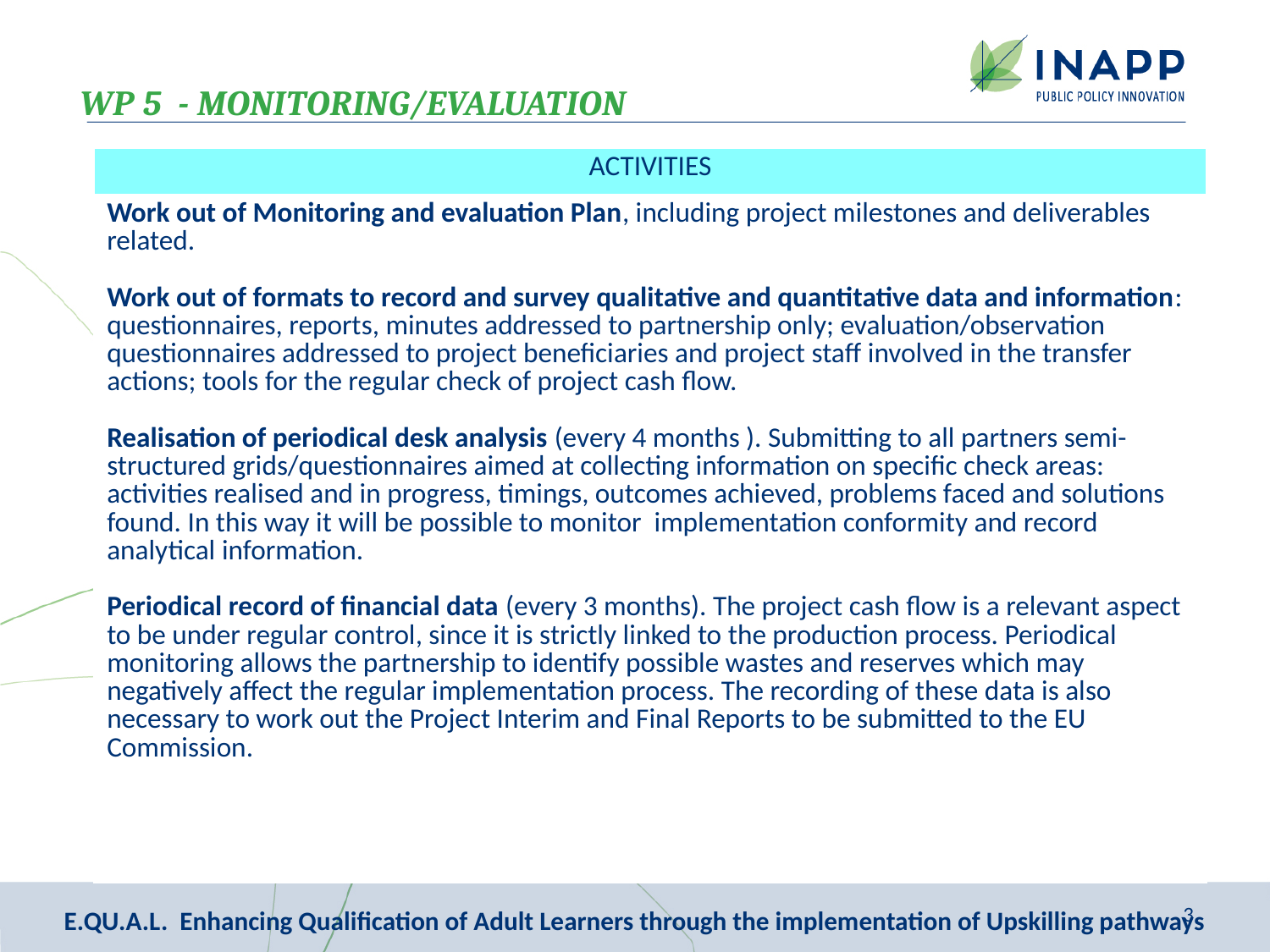

WP 5  - MONITORING/EVALUATION
| ACTIVITIES |
| --- |
| Work out of Monitoring and evaluation Plan, including project milestones and deliverables related. Work out of formats to record and survey qualitative and quantitative data and information: questionnaires, reports, minutes addressed to partnership only; evaluation/observation questionnaires addressed to project beneficiaries and project staff involved in the transfer actions; tools for the regular check of project cash flow. Realisation of periodical desk analysis (every 4 months ). Submitting to all partners semi-structured grids/questionnaires aimed at collecting information on specific check areas: activities realised and in progress, timings, outcomes achieved, problems faced and solutions found. In this way it will be possible to monitor implementation conformity and record analytical information. Periodical record of financial data (every 3 months). The project cash flow is a relevant aspect to be under regular control, since it is strictly linked to the production process. Periodical monitoring allows the partnership to identify possible wastes and reserves which may negatively affect the regular implementation process. The recording of these data is also necessary to work out the Project Interim and Final Reports to be submitted to the EU Commission. |
3
E.QU.A.L.  Enhancing Qualification of Adult Learners through the implementation of Upskilling pathways